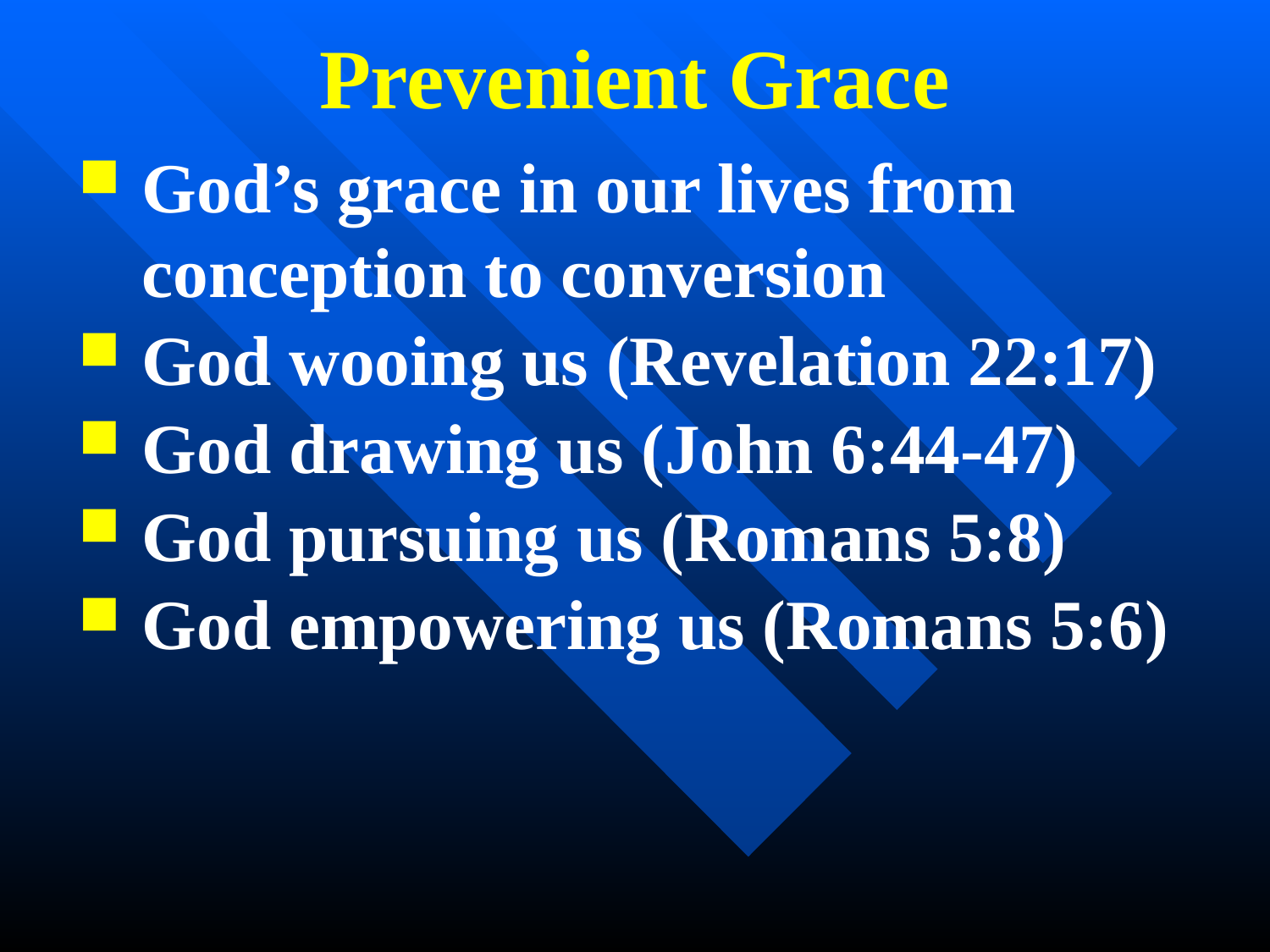

Prevenient Grace
God’s grace in our lives from conception to conversion
God wooing us (Revelation 22:17)
God drawing us (John 6:44-47)
God pursuing us (Romans 5:8)
God empowering us (Romans 5:6)